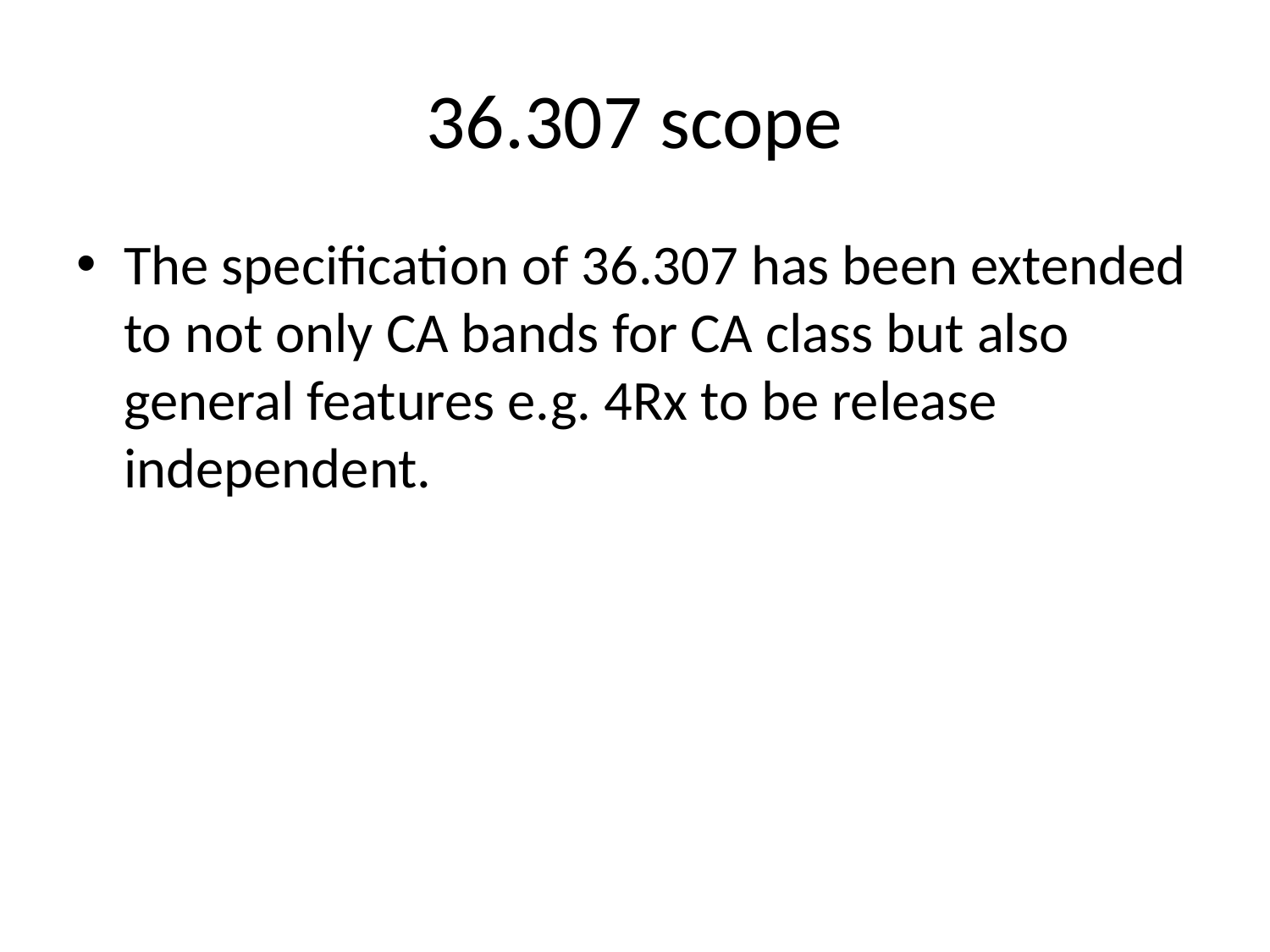

# 36.307 scope
The specification of 36.307 has been extended to not only CA bands for CA class but also general features e.g. 4Rx to be release independent.